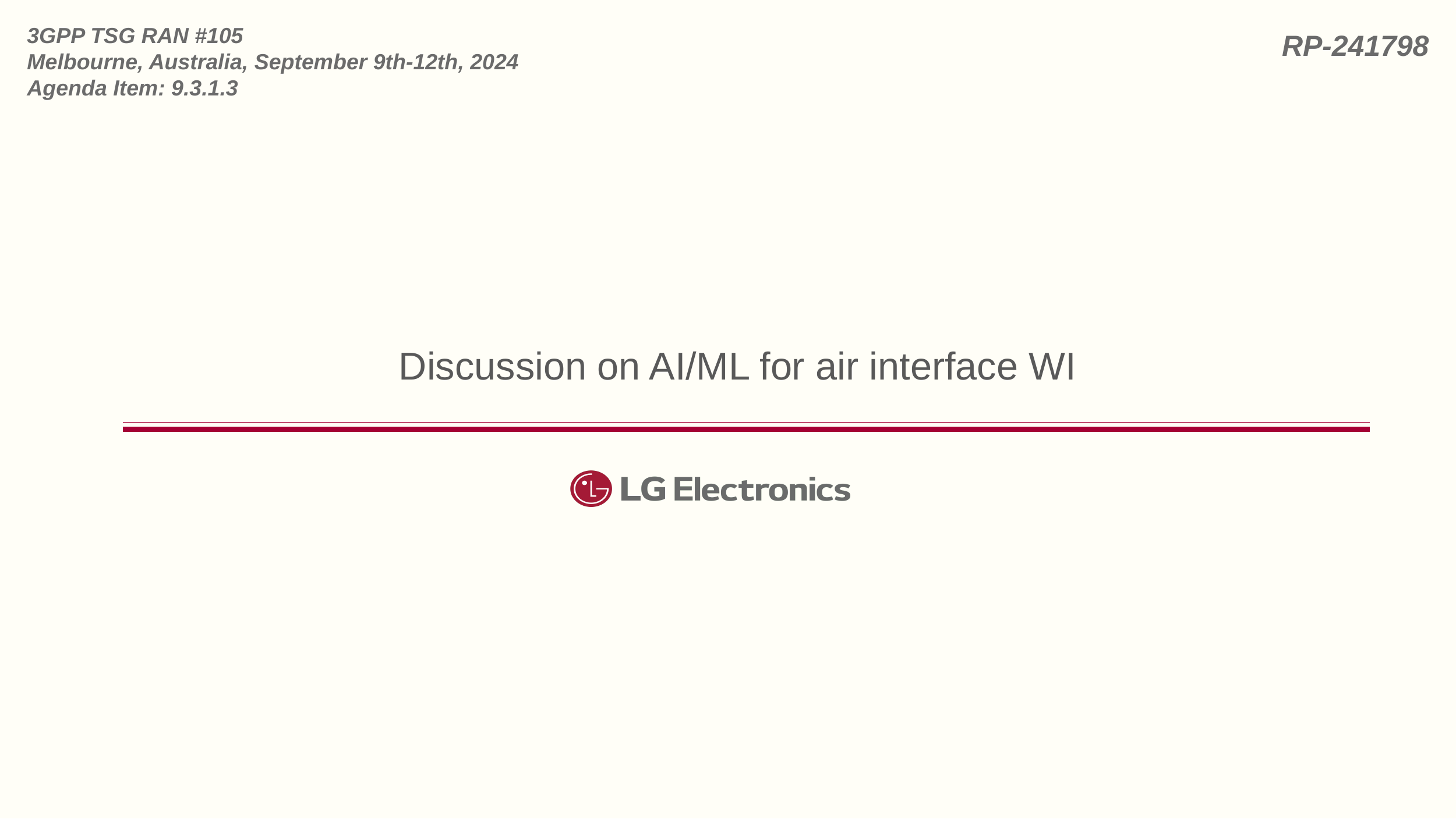

# Discussion on AI/ML for air interface WI